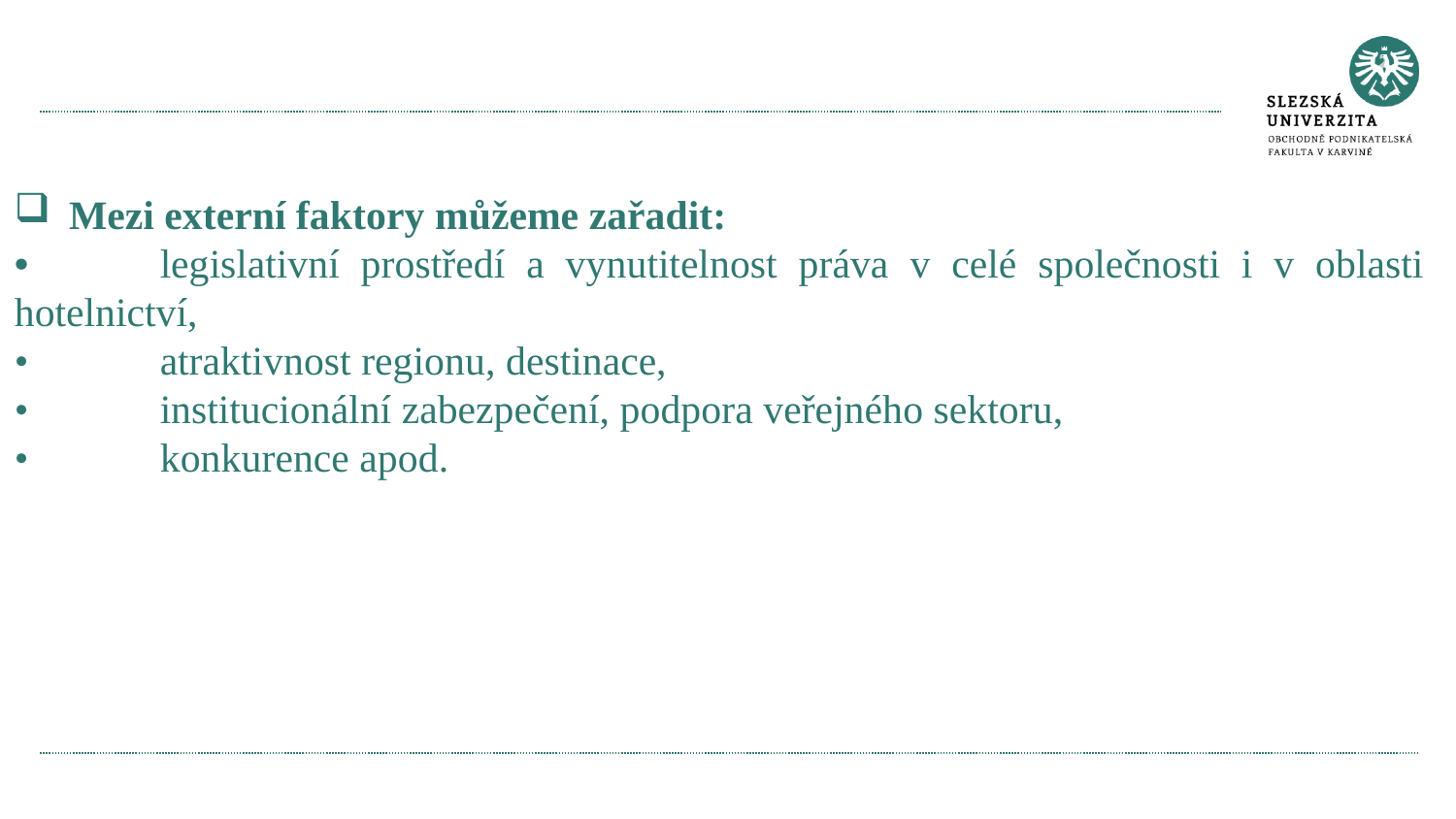

#
Mezi externí faktory můžeme zařadit:
•	legislativní prostředí a vynutitelnost práva v celé společnosti i v oblasti hotelnictví,
•	atraktivnost regionu, destinace,
•	institucionální zabezpečení, podpora veřejného sektoru,
•	konkurence apod.